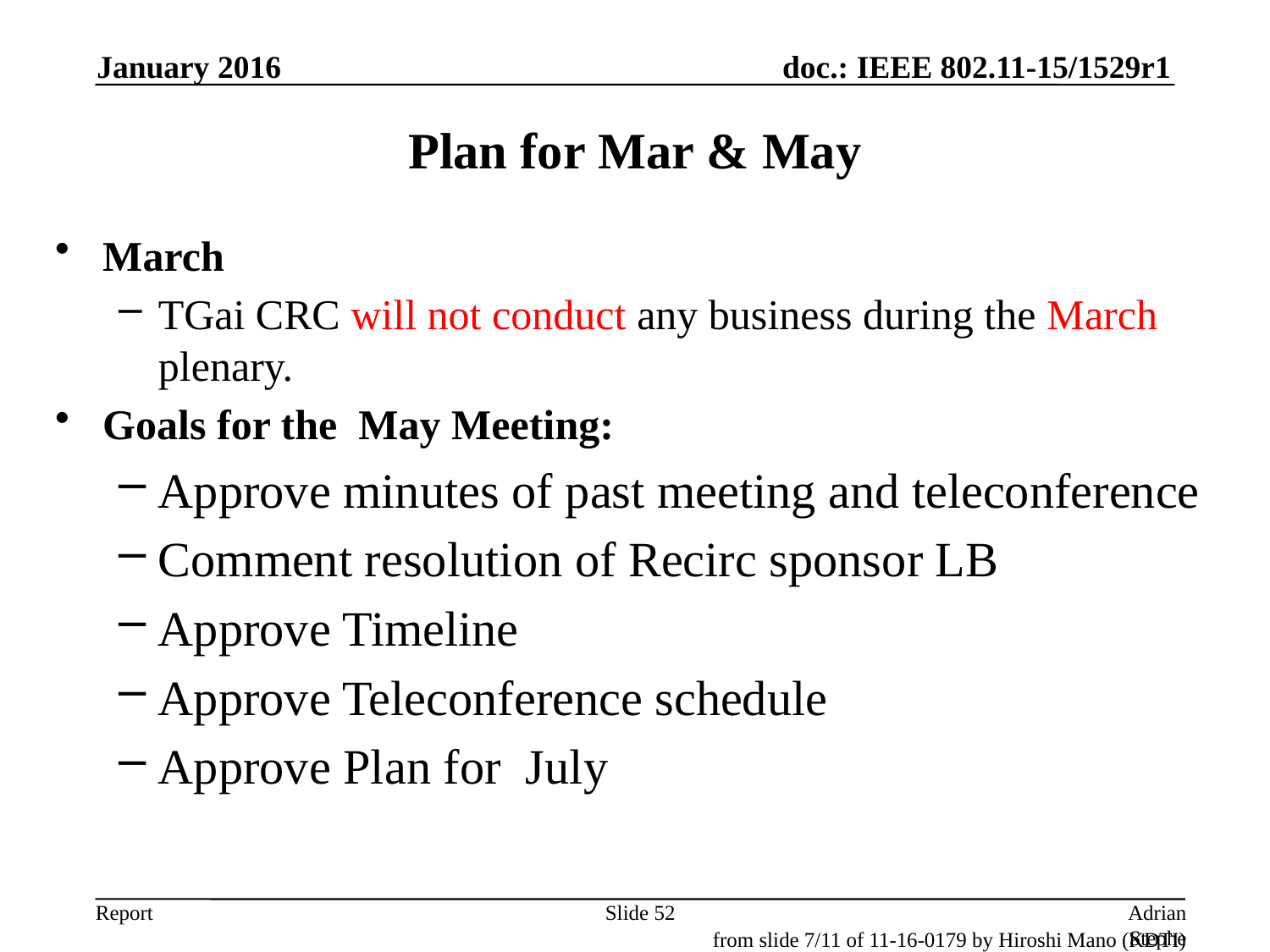

January 2016
# Plan for Mar & May
March
TGai CRC will not conduct any business during the March plenary.
Goals for the  May Meeting:
Approve minutes of past meeting and teleconference
Comment resolution of Recirc sponsor LB
Approve Timeline
Approve Teleconference schedule
Approve Plan for  July
Slide 52
Adrian Stephens, Intel Corporation
from slide 7/11 of 11-16-0179 by Hiroshi Mano (KDTI)